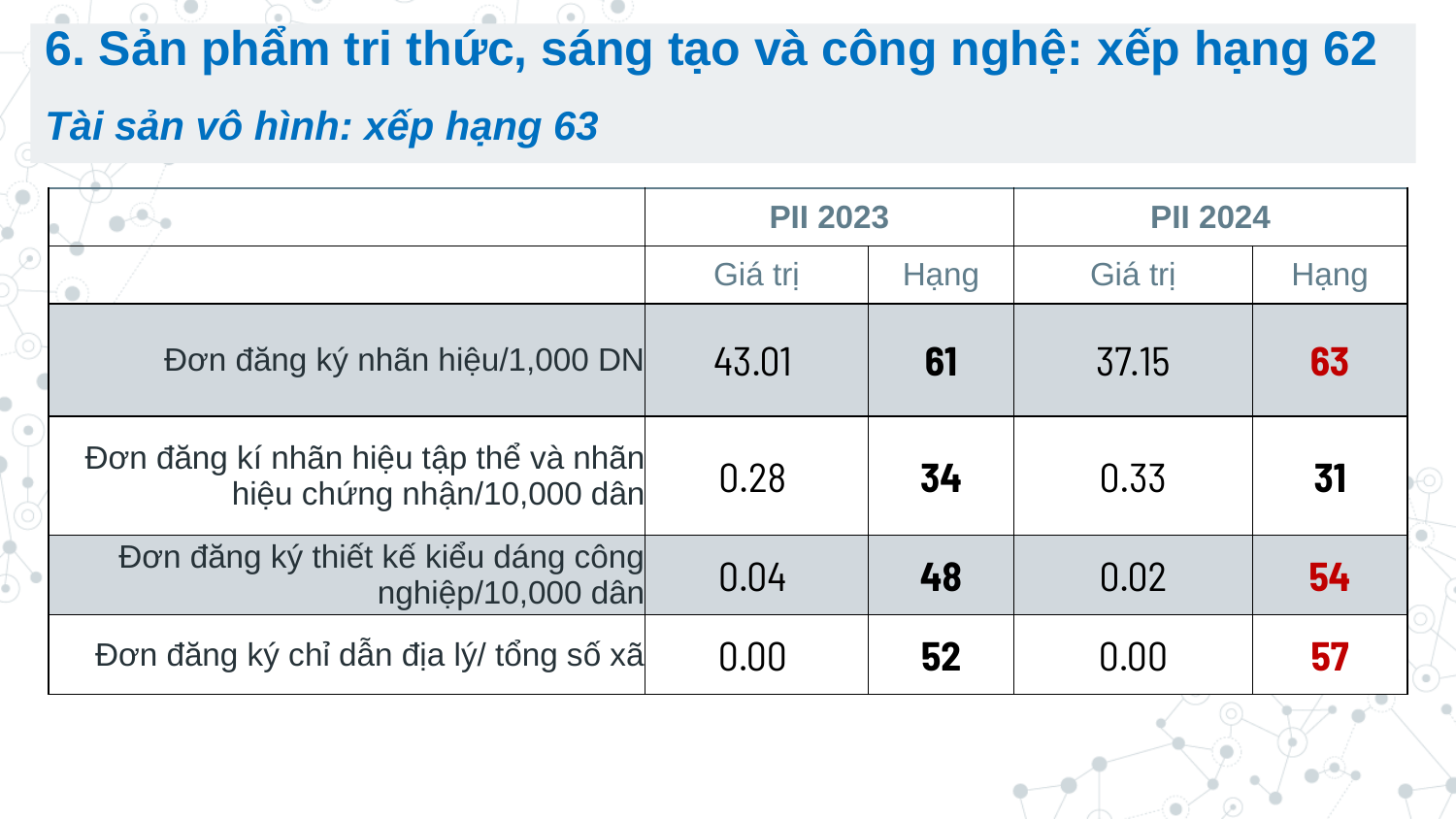

6. Sản phẩm tri thức, sáng tạo và công nghệ: xếp hạng 62
Tài sản vô hình: xếp hạng 63
|  | PII 2023 |  | PII 2024 |  |
| --- | --- | --- | --- | --- |
|  | Giá trị | Hạng | Giá trị | Hạng |
| Đơn đăng ký nhãn hiệu/1,000 DN | 43.01 | 61 | 37.15 | 63 |
| Đơn đăng kí nhãn hiệu tập thể và nhãn hiệu chứng nhận/10,000 dân | 0.28 | 34 | 0.33 | 31 |
| Đơn đăng ký thiết kế kiểu dáng công nghiệp/10,000 dân | 0.04 | 48 | 0.02 | 54 |
| Đơn đăng ký chỉ dẫn địa lý/ tổng số xã | 0.00 | 52 | 0.00 | 57 |